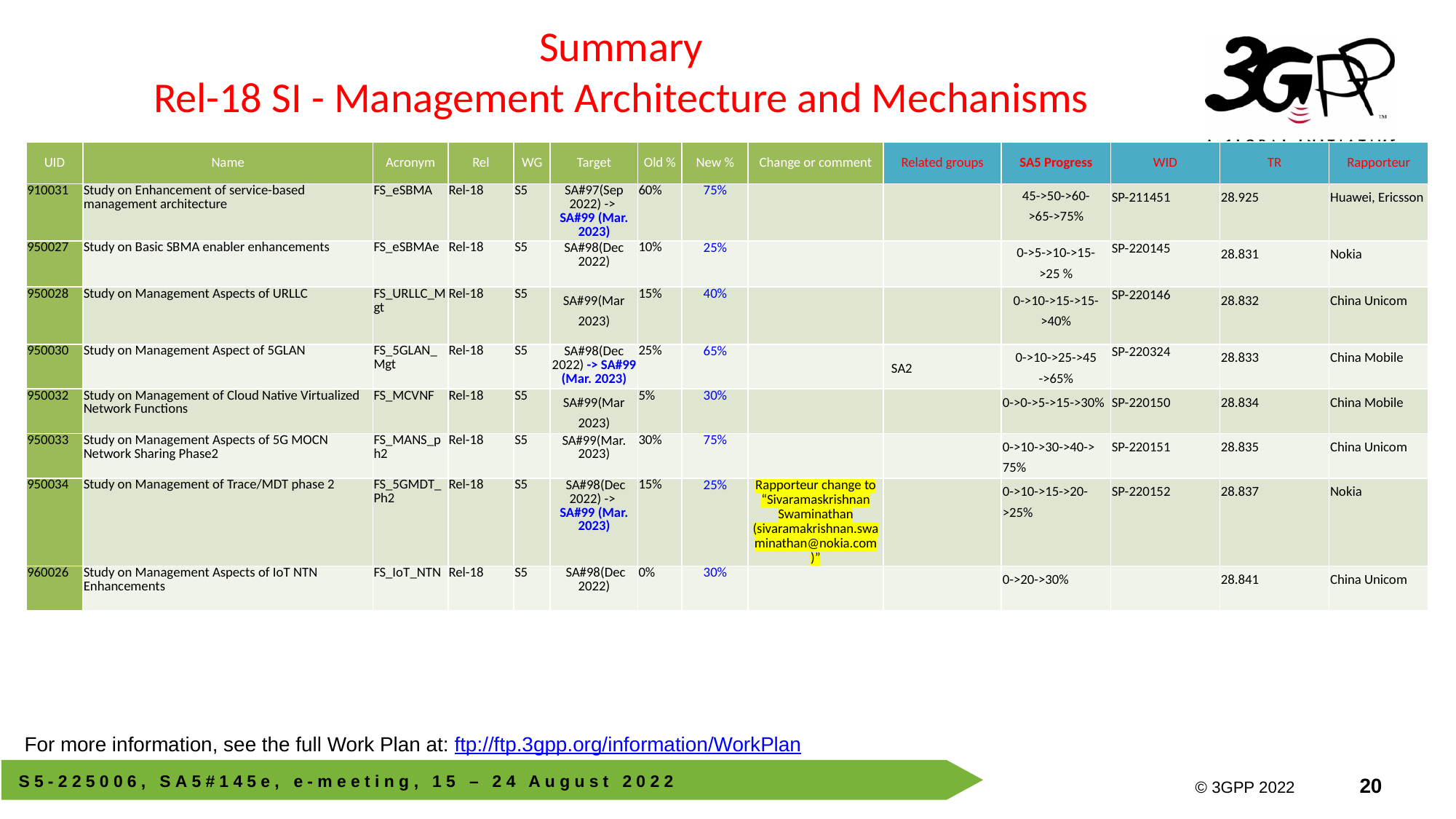

# Summary Rel-18 SI - Management Architecture and Mechanisms
| UID | Name | Acronym | Rel | WG | Target | Old % | New % | Change or comment | Related groups | SA5 Progress | WID | TR | Rapporteur |
| --- | --- | --- | --- | --- | --- | --- | --- | --- | --- | --- | --- | --- | --- |
| 910031 | Study on Enhancement of service-based management architecture | FS\_eSBMA | Rel-18 | S5 | SA#97(Sep 2022) -> SA#99 (Mar. 2023) | 60% | 75% |  |  | 45->50->60->65->75% | SP-211451 | 28.925 | Huawei, Ericsson |
| 950027 | Study on Basic SBMA enabler enhancements | FS\_eSBMAe | Rel-18 | S5 | SA#98(Dec 2022) | 10% | 25% |  |  | 0->5->10->15->25 % | SP-220145 | 28.831 | Nokia |
| 950028 | Study on Management Aspects of URLLC | FS\_URLLC\_Mgt | Rel-18 | S5 | SA#99(Mar 2023) | 15% | 40% |  |  | 0->10->15->15->40% | SP-220146 | 28.832 | China Unicom |
| 950030 | Study on Management Aspect of 5GLAN | FS\_5GLAN\_Mgt | Rel-18 | S5 | SA#98(Dec 2022) -> SA#99 (Mar. 2023) | 25% | 65% |  | SA2 | 0->10->25->45 ->65% | SP-220324 | 28.833 | China Mobile |
| 950032 | Study on Management of Cloud Native Virtualized Network Functions | FS\_MCVNF | Rel-18 | S5 | SA#99(Mar 2023) | 5% | 30% |  |  | 0->0->5->15->30% | SP-220150 | 28.834 | China Mobile |
| 950033 | Study on Management Aspects of 5G MOCN Network Sharing Phase2 | FS\_MANS\_ph2 | Rel-18 | S5 | SA#99(Mar. 2023) | 30% | 75% |  |  | 0->10->30->40-> 75% | SP-220151 | 28.835 | China Unicom |
| 950034 | Study on Management of Trace/MDT phase 2 | FS\_5GMDT\_Ph2 | Rel-18 | S5 | SA#98(Dec 2022) -> SA#99 (Mar. 2023) | 15% | 25% | Rapporteur change to “Sivaramaskrishnan Swaminathan (sivaramakrishnan.swaminathan@nokia.com)” |  | 0->10->15->20->25% | SP-220152 | 28.837 | Nokia |
| 960026 | Study on Management Aspects of IoT NTN Enhancements | FS\_IoT\_NTN | Rel-18 | S5 | SA#98(Dec 2022) | 0% | 30% |  |  | 0->20->30% |  | 28.841 | China Unicom |
For more information, see the full Work Plan at: ftp://ftp.3gpp.org/information/WorkPlan